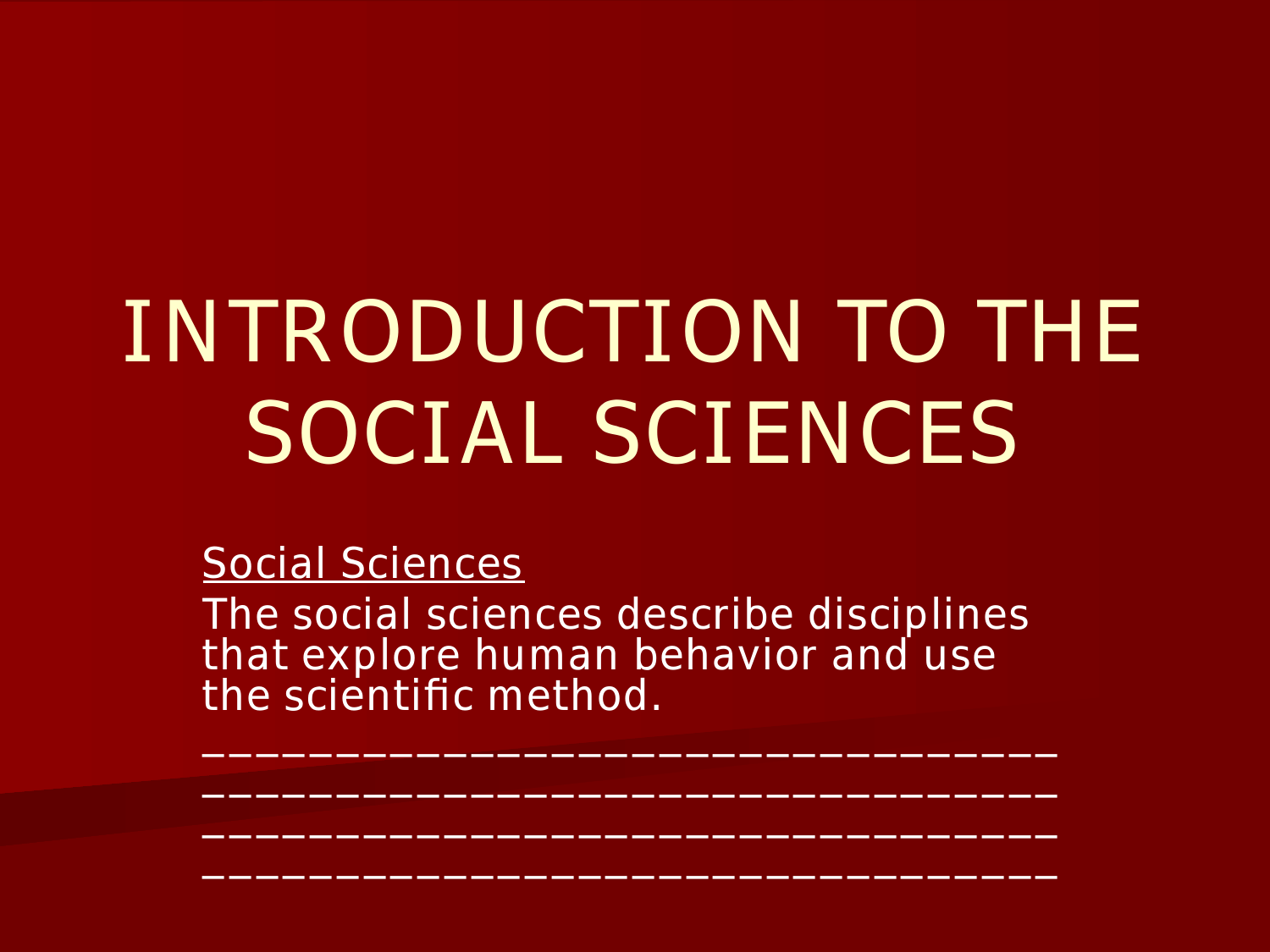

# INTRODUCTION TO THE SOCIAL SCIENCES
Social Sciences
The social sciences describe disciplines that explore human behavior and use the scientific method. ________________________________________________________________________________________________________________________________